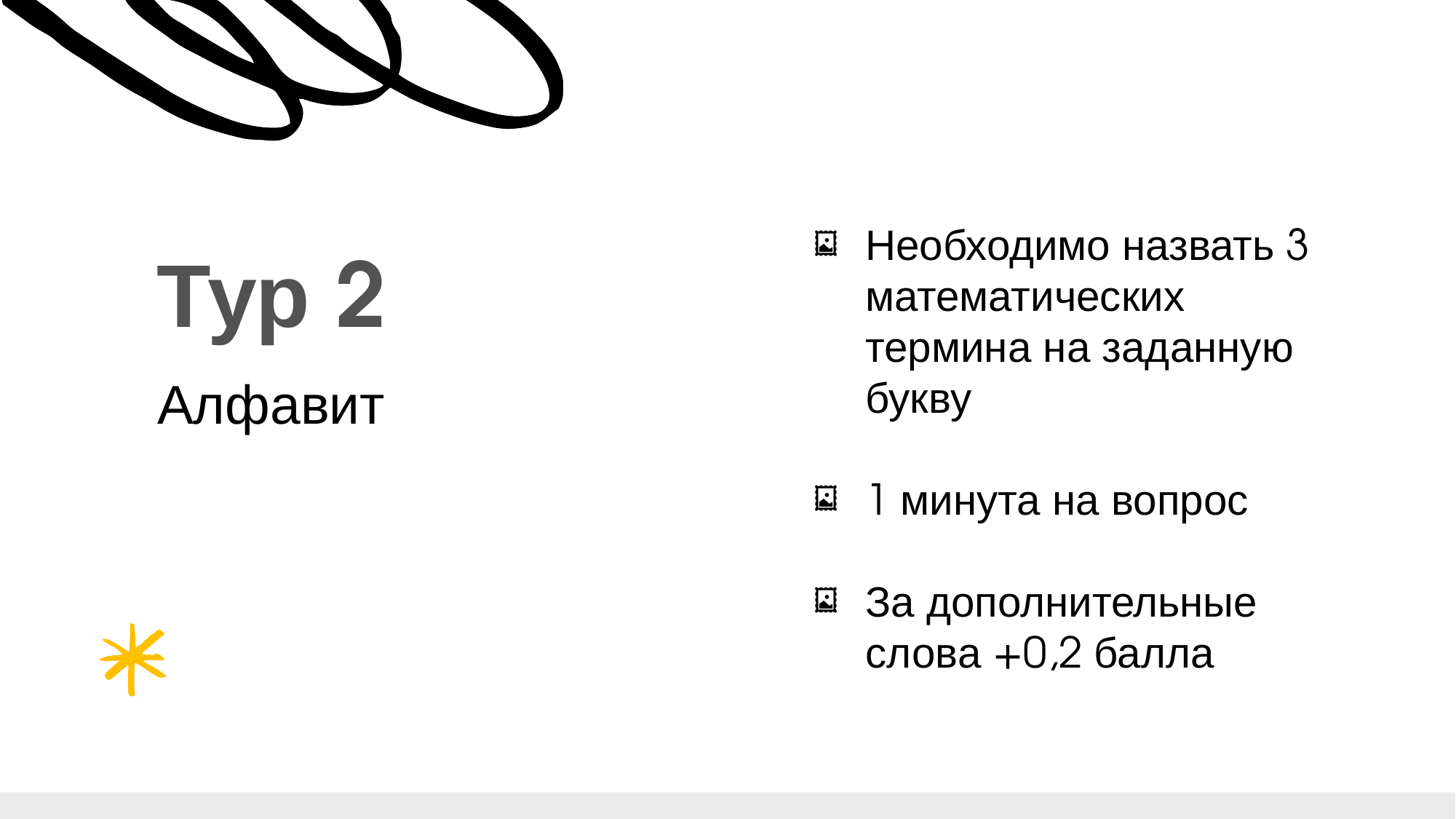

Необходимо назвать 3 математических термина на заданную букву

1 минута на вопрос

За дополнительные слова +0,2 балла
Тур 2
Алфавит